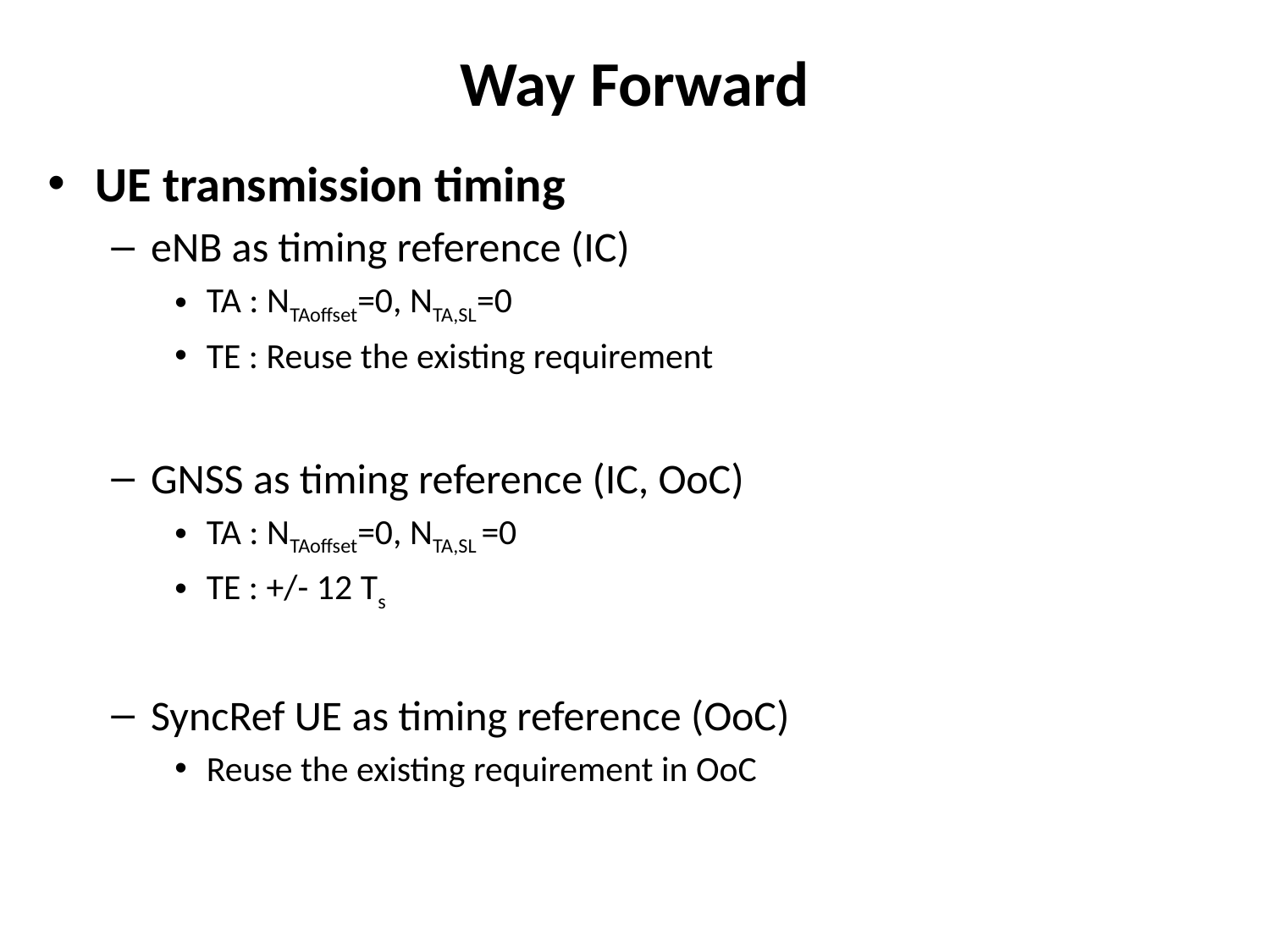

# Way Forward
UE transmission timing
eNB as timing reference (IC)
TA : NTAoffset=0, NTA,SL=0
TE : Reuse the existing requirement

GNSS as timing reference (IC, OoC)
TA : NTAoffset=0, NTA,SL =0
TE : +/- 12 Ts

SyncRef UE as timing reference (OoC)
Reuse the existing requirement in OoC